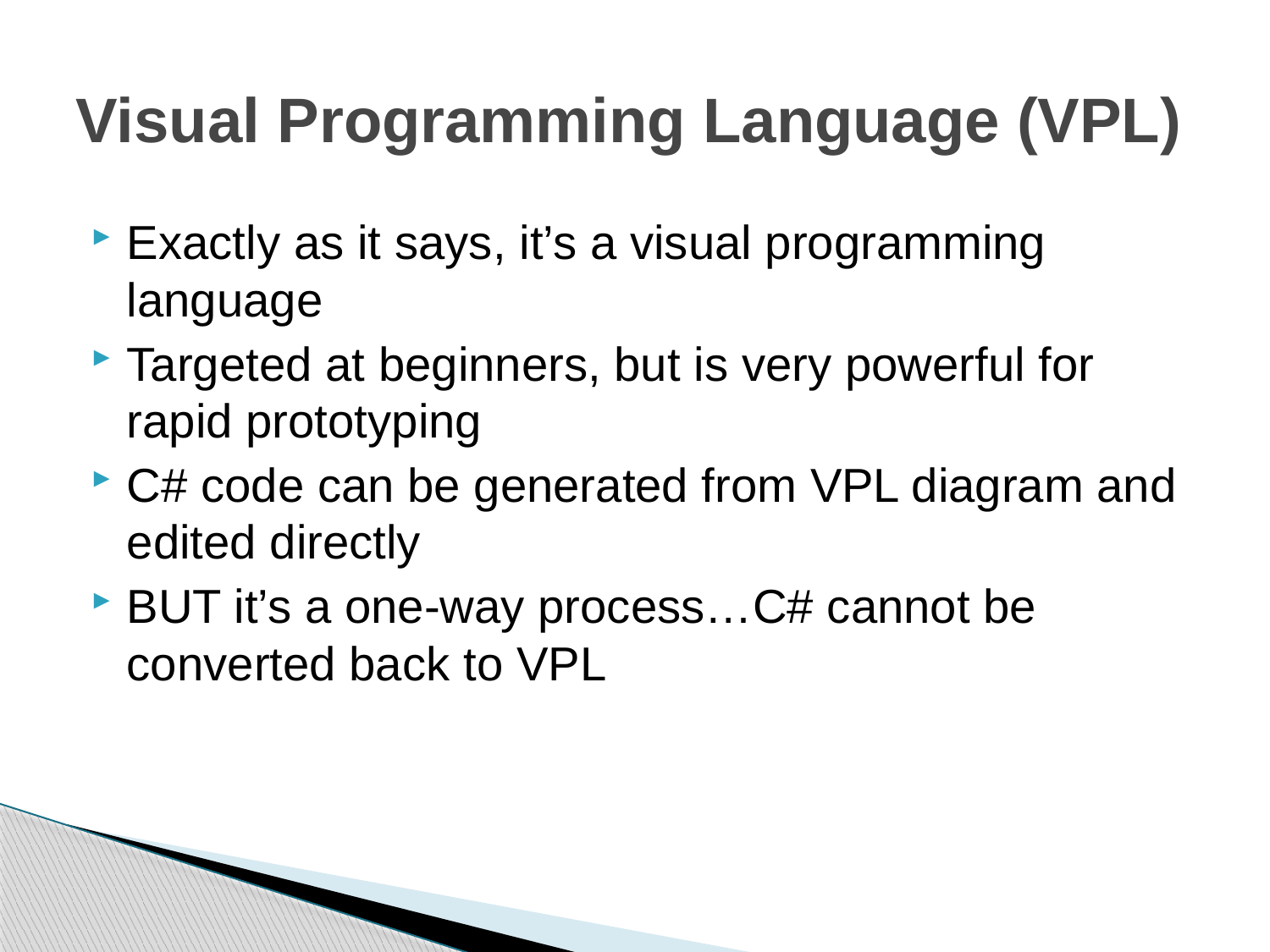

# Visual Programming Language (VPL)
Exactly as it says, it’s a visual programming language
Targeted at beginners, but is very powerful for rapid prototyping
C# code can be generated from VPL diagram and edited directly
BUT it’s a one-way process…C# cannot be converted back to VPL